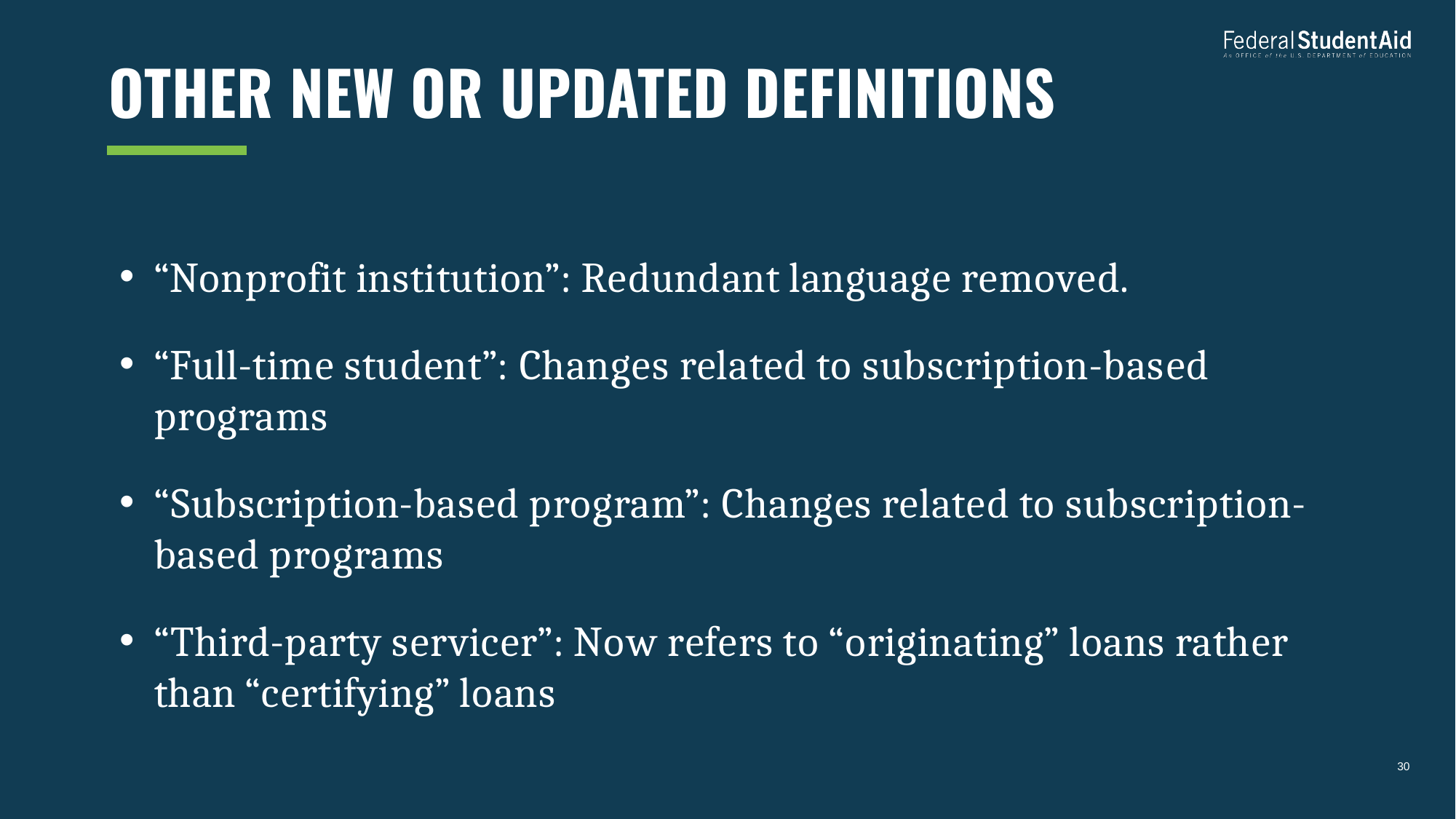

# Other new or updated definitions

“Nonprofit institution”: Redundant language removed.

“Full-time student”: Changes related to subscription-based programs

“Subscription-based program”: Changes related to subscription-based programs

“Third-party servicer”: Now refers to “originating” loans rather than “certifying” loans

30